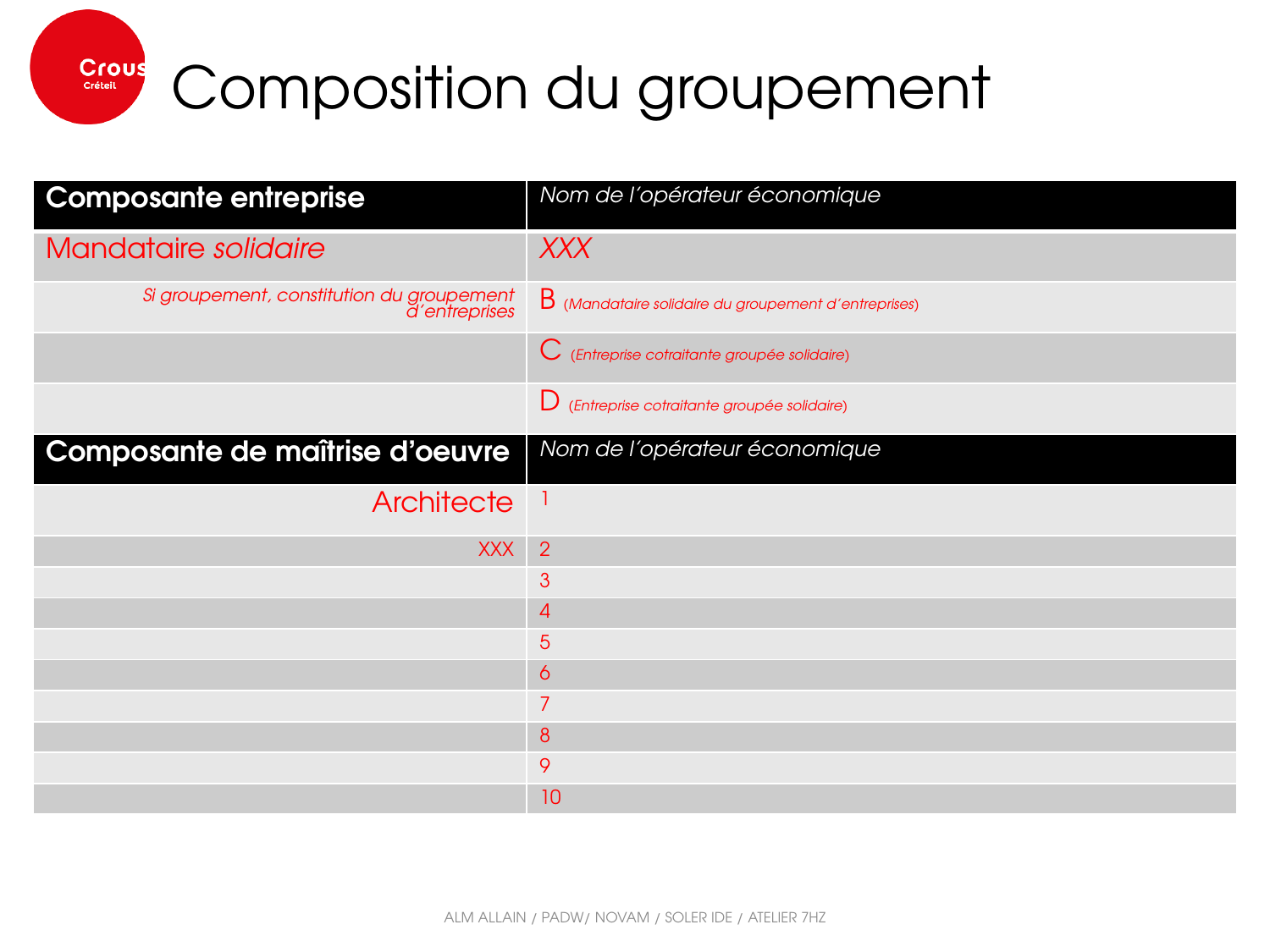

# Composition du groupement
| Composante entreprise | Nom de l’opérateur économique |
| --- | --- |
| Mandataire solidaire | XXX |
| Si groupement, constitution du groupement d’entreprises | B (Mandataire solidaire du groupement d’entreprises) |
|  | C (Entreprise cotraitante groupée solidaire) |
|  | D (Entreprise cotraitante groupée solidaire) |
| Composante de maîtrise d’oeuvre | Nom de l’opérateur économique |
| Architecte | 1 |
| XXX | 2 |
|  | 3 |
|  | 4 |
|  | 5 |
|  | 6 |
|  | 7 |
|  | 8 |
|  | 9 |
|  | 10 |
ALM ALLAIN / PADW/ NOVAM / SOLER IDE / ATELIER 7HZ